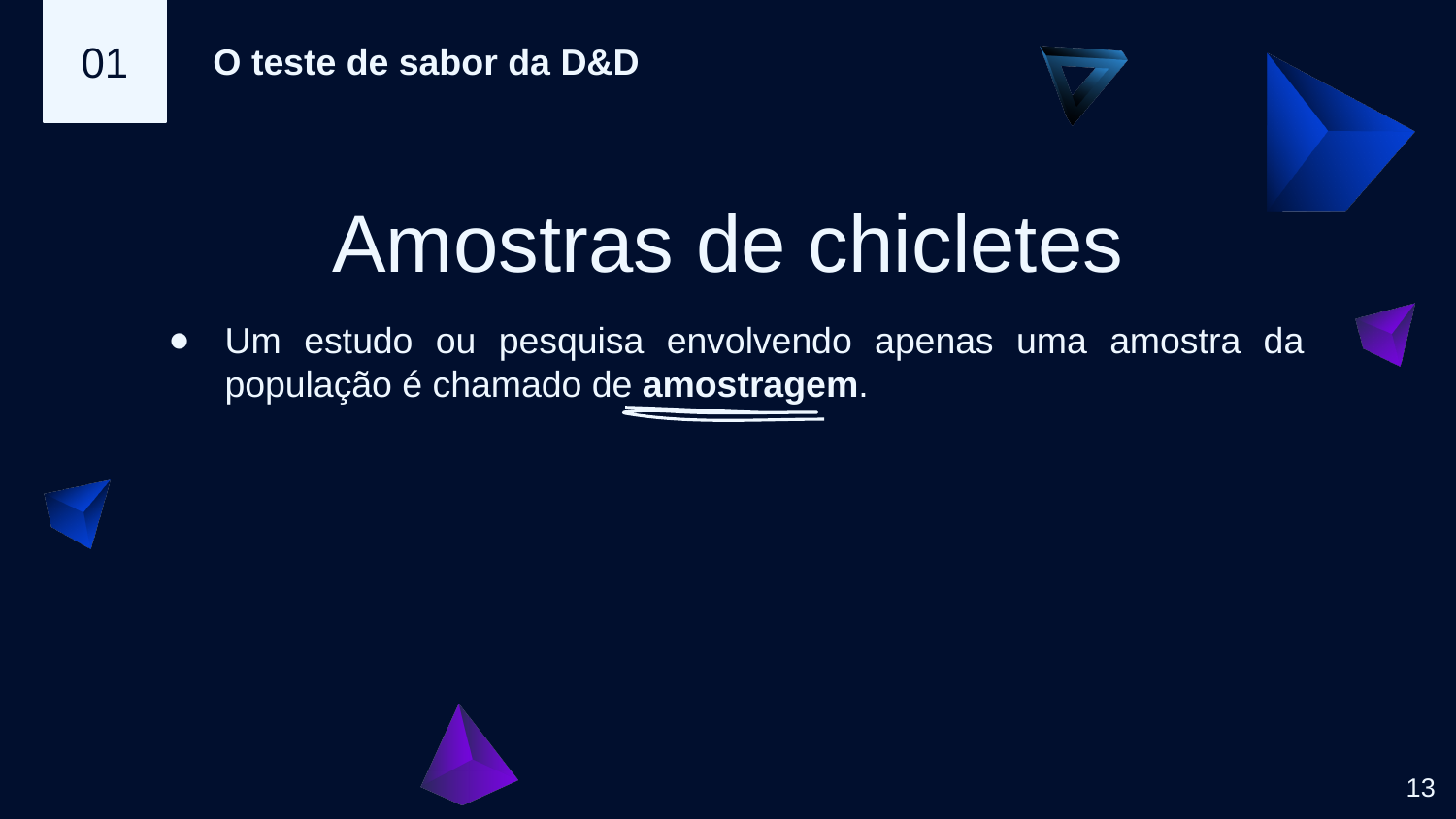

01
O teste de sabor da D&D
# Amostras de chicletes
Um estudo ou pesquisa envolvendo apenas uma amostra da população é chamado de amostragem.

13